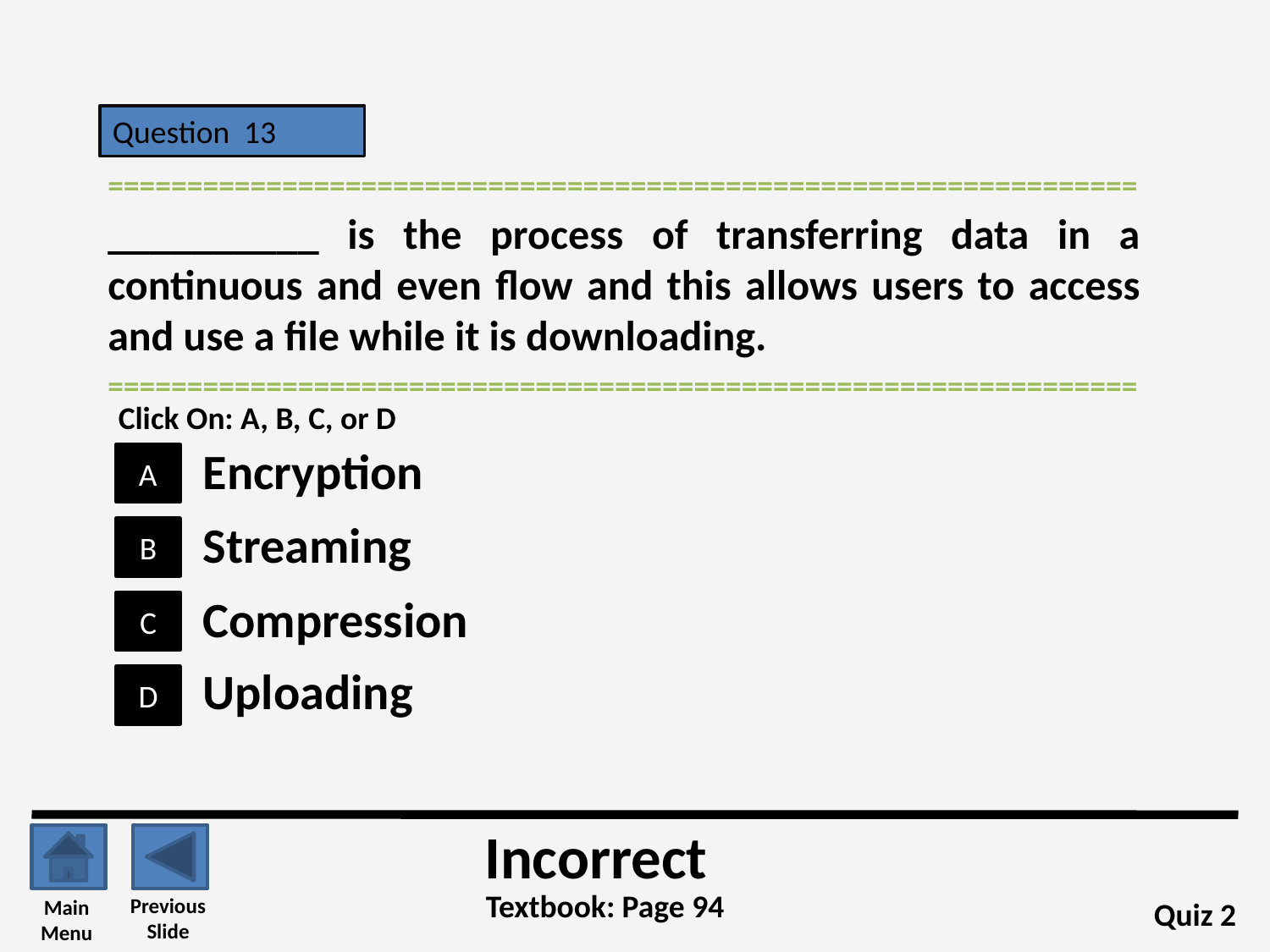

Question  13
=================================================================
__________ is the process of transferring data in a continuous and even flow and this allows users to access and use a file while it is downloading.
=================================================================
Click On: A, B, C, or D
Encryption
A
Streaming
B
Compression
C
Uploading
D
Incorrect

Textbook: Page 94
Previous
Slide
Main
Menu
Quiz 2